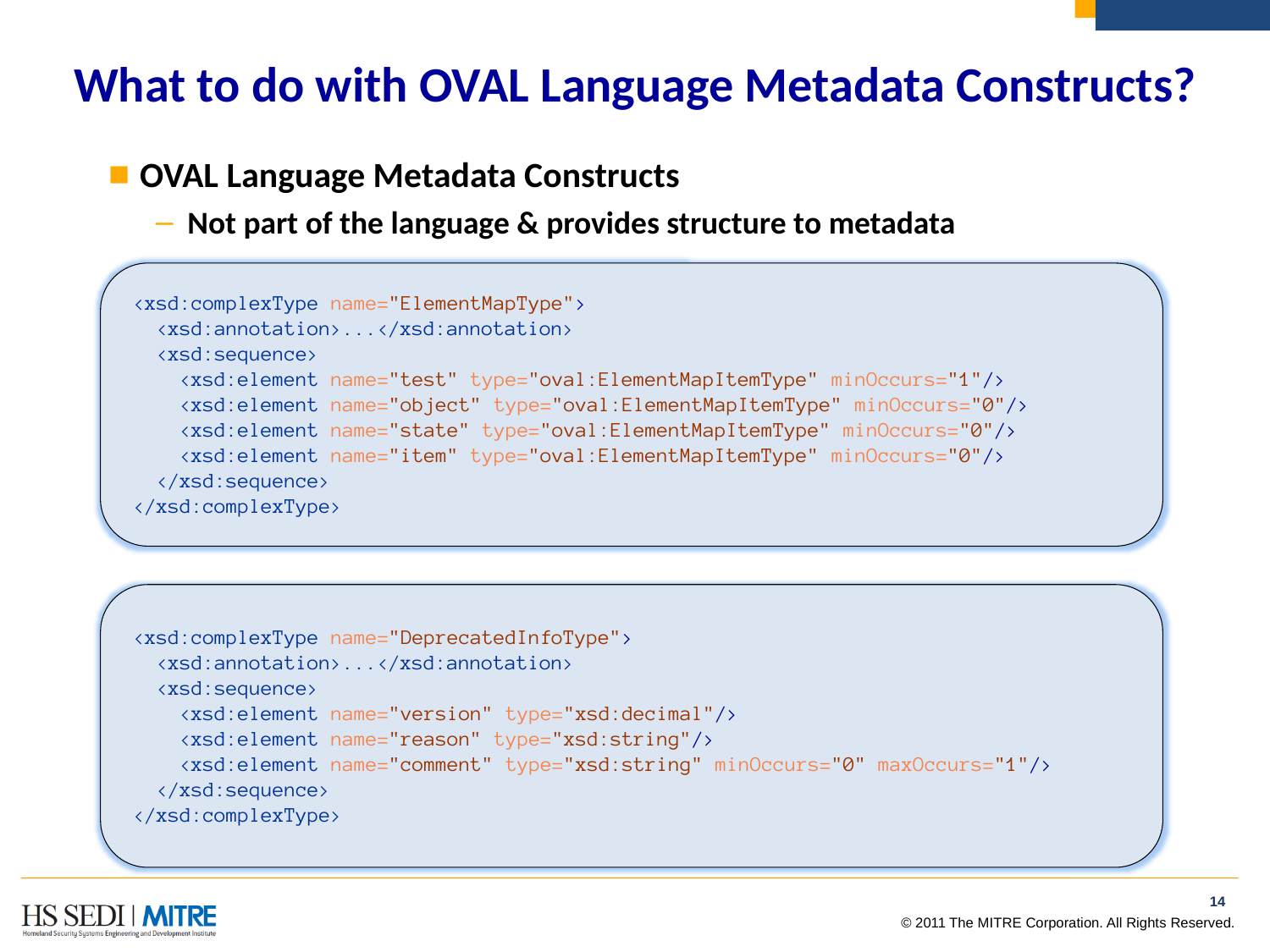

# What to do with OVAL Language Metadata Constructs?
OVAL Language Metadata Constructs
Not part of the language & provides structure to metadata

<xsd:complexType name="ElementMapType">
  <xsd:annotation>...</xsd:annotation>
  <xsd:sequence>
    <xsd:element name="test" type="oval:ElementMapItemType" minOccurs="1"/>
    <xsd:element name="object" type="oval:ElementMapItemType" minOccurs="0"/>
    <xsd:element name="state" type="oval:ElementMapItemType" minOccurs="0"/>
    <xsd:element name="item" type="oval:ElementMapItemType" minOccurs="0"/>
  </xsd:sequence>
</xsd:complexType>

<xsd:complexType name="DeprecatedInfoType">
  <xsd:annotation>...</xsd:annotation>
  <xsd:sequence>
    <xsd:element name="version" type="xsd:decimal"/>
    <xsd:element name="reason" type="xsd:string"/>
    <xsd:element name="comment" type="xsd:string" minOccurs="0" maxOccurs="1"/>
  </xsd:sequence>
</xsd:complexType>
14